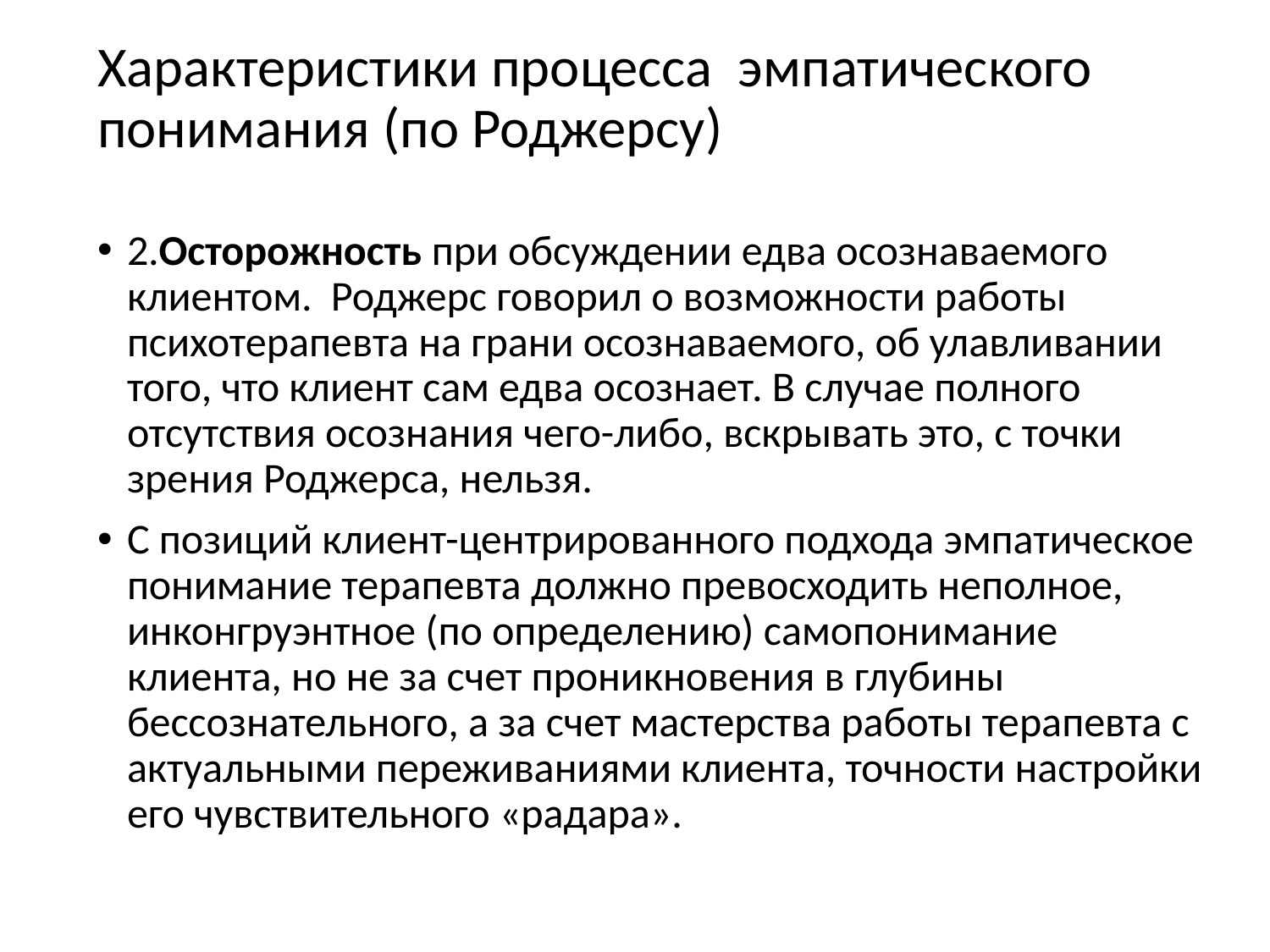

# Характеристики процесса  эмпатического понимания (по Роджерсу)
2.Осторожность при обсуждении едва осознаваемого клиентом.  Роджерс говорил о возможности работы психотерапевта на грани осознаваемого, об улавливании того, что клиент сам едва осознает. В случае полного отсутствия осознания чего-либо, вскрывать это, с точки зрения Роджерса, нельзя.
С позиций клиент-центрированного подхода эмпатическое понимание терапевта должно превосходить неполное, инконгруэнтное (по определению) самопонимание клиента, но не за счет проникновения в глубины бессознательного, а за счет мастерства работы терапевта с актуальными переживаниями клиента, точности настройки его чувствительного «радара».